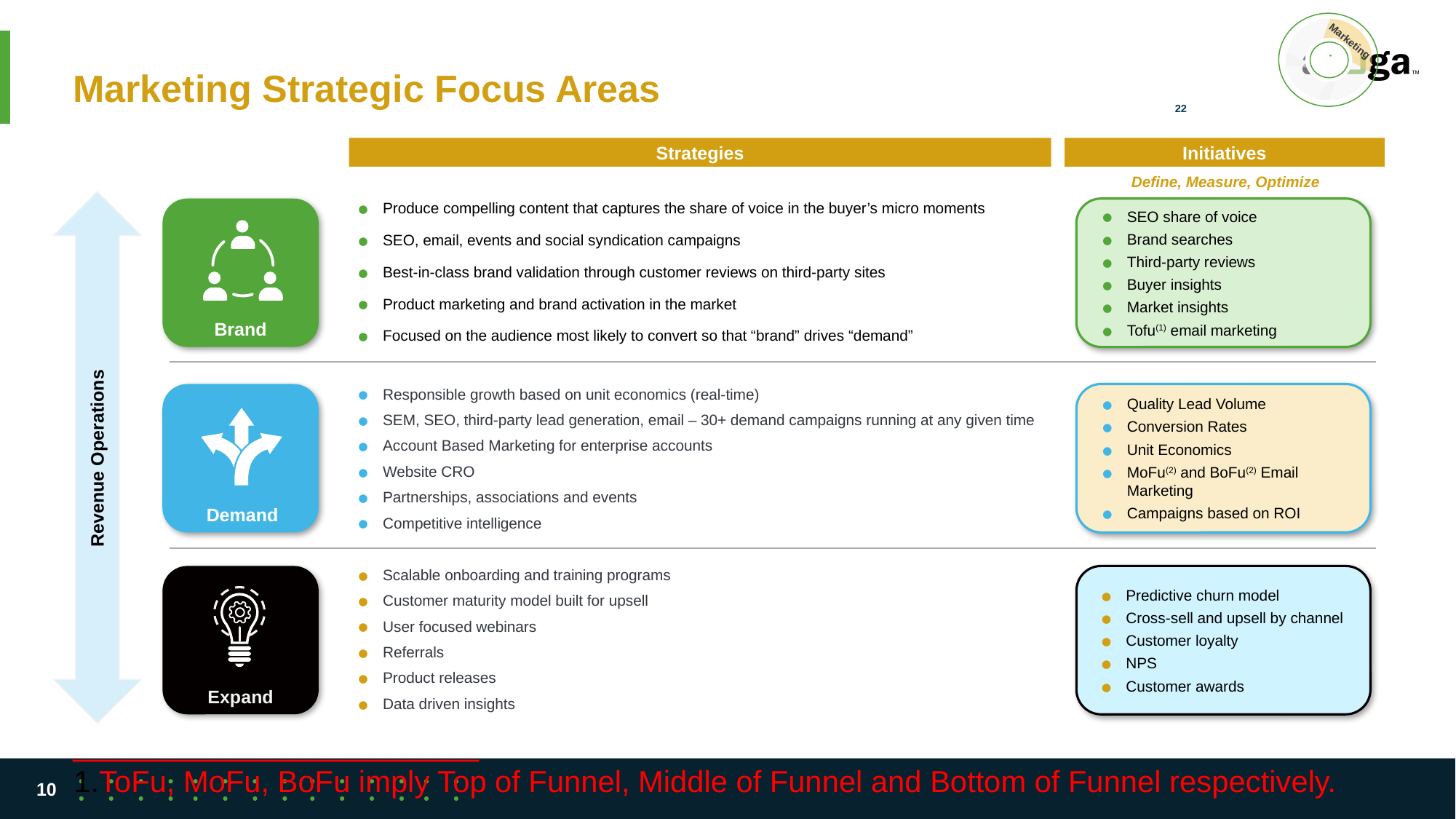

Marketing

Marketing Strategic Focus Areas
22
Strategies
Initiatives
Define, Measure, Optimize

Brand
SEO share of voice
Brand searches
Third-party reviews
Buyer insights
Market insights
Tofu(1) email marketing
Produce compelling content that captures the share of voice in the buyer’s micro moments
SEO, email, events and social syndication campaigns
Best-in-class brand validation through customer reviews on third-party sites
Product marketing and brand activation in the market
Focused on the audience most likely to convert so that “brand” drives “demand”

 Demand
Quality Lead Volume
Conversion Rates
Unit Economics
MoFu(2) and BoFu(2) Email Marketing
Campaigns based on ROI
Responsible growth based on unit economics (real-time)
SEM, SEO, third-party lead generation, email – 30+ demand campaigns running at any given time
Account Based Marketing for enterprise accounts
Website CRO
Partnerships, associations and events
Competitive intelligence

Revenue Operations
Scalable onboarding and training programs
Customer maturity model built for upsell
User focused webinars
Referrals
Product releases
Data driven insights

Expand
Predictive churn model
Cross-sell and upsell by channel
Customer loyalty
NPS
Customer awards

________________________
ToFu, MoFu, BoFu imply Top of Funnel, Middle of Funnel and Bottom of Funnel respectively.